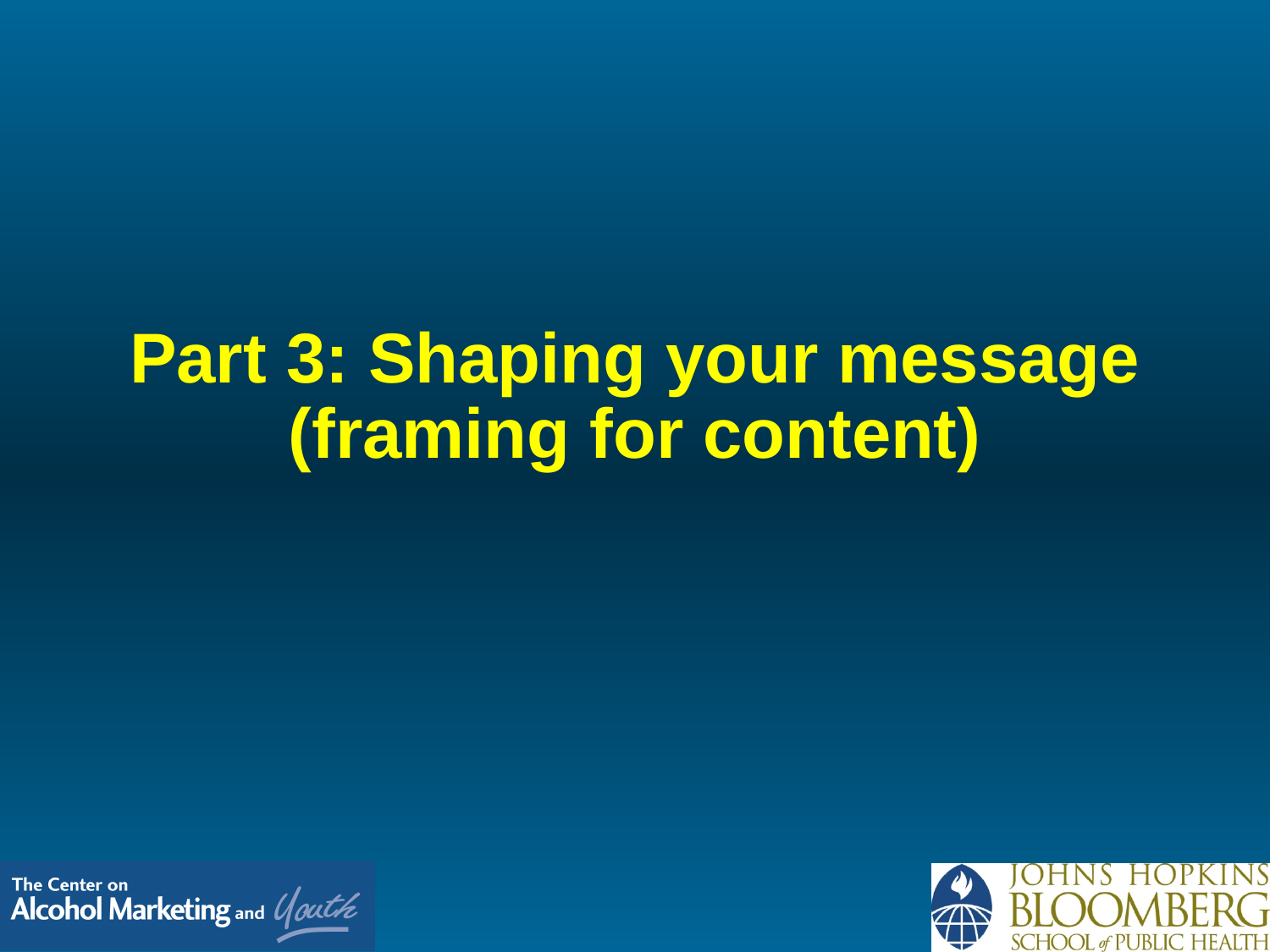

# Part 3: Shaping your message (framing for content)